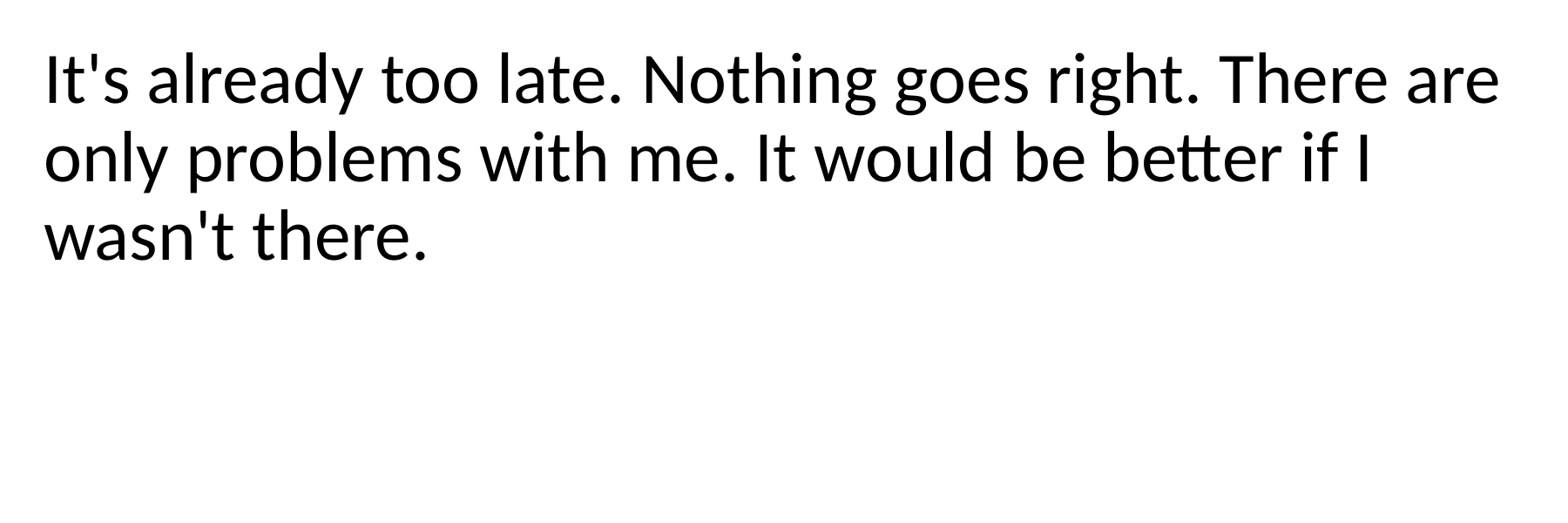

It's already too late. Nothing goes right. There are only problems with me. It would be better if I wasn't there.